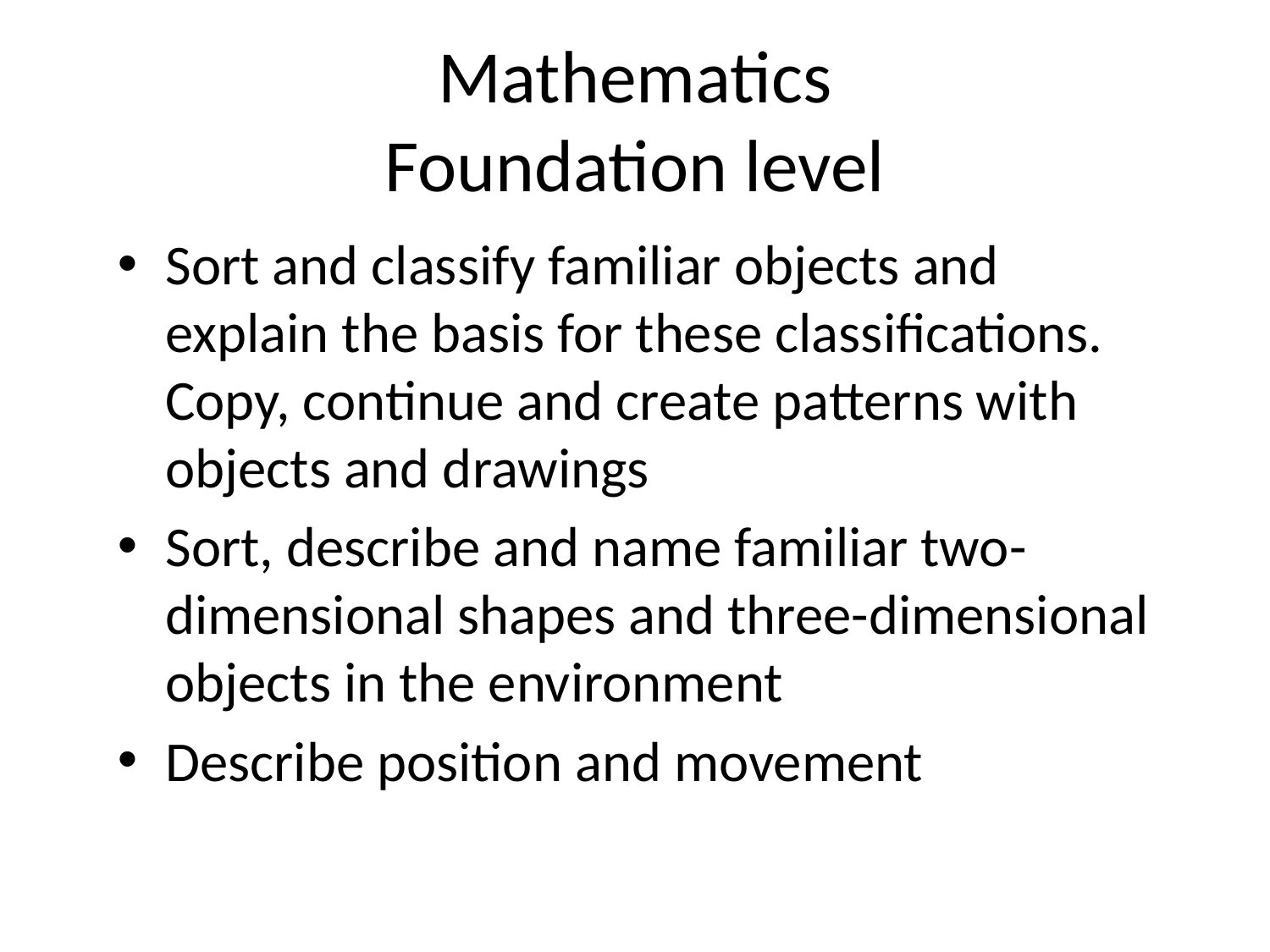

# Mathematics Foundation level
Sort and classify familiar objects and explain the basis for these classifications. Copy, continue and create patterns with objects and drawings
Sort, describe and name familiar two-dimensional shapes and three-dimensional objects in the environment
Describe position and movement